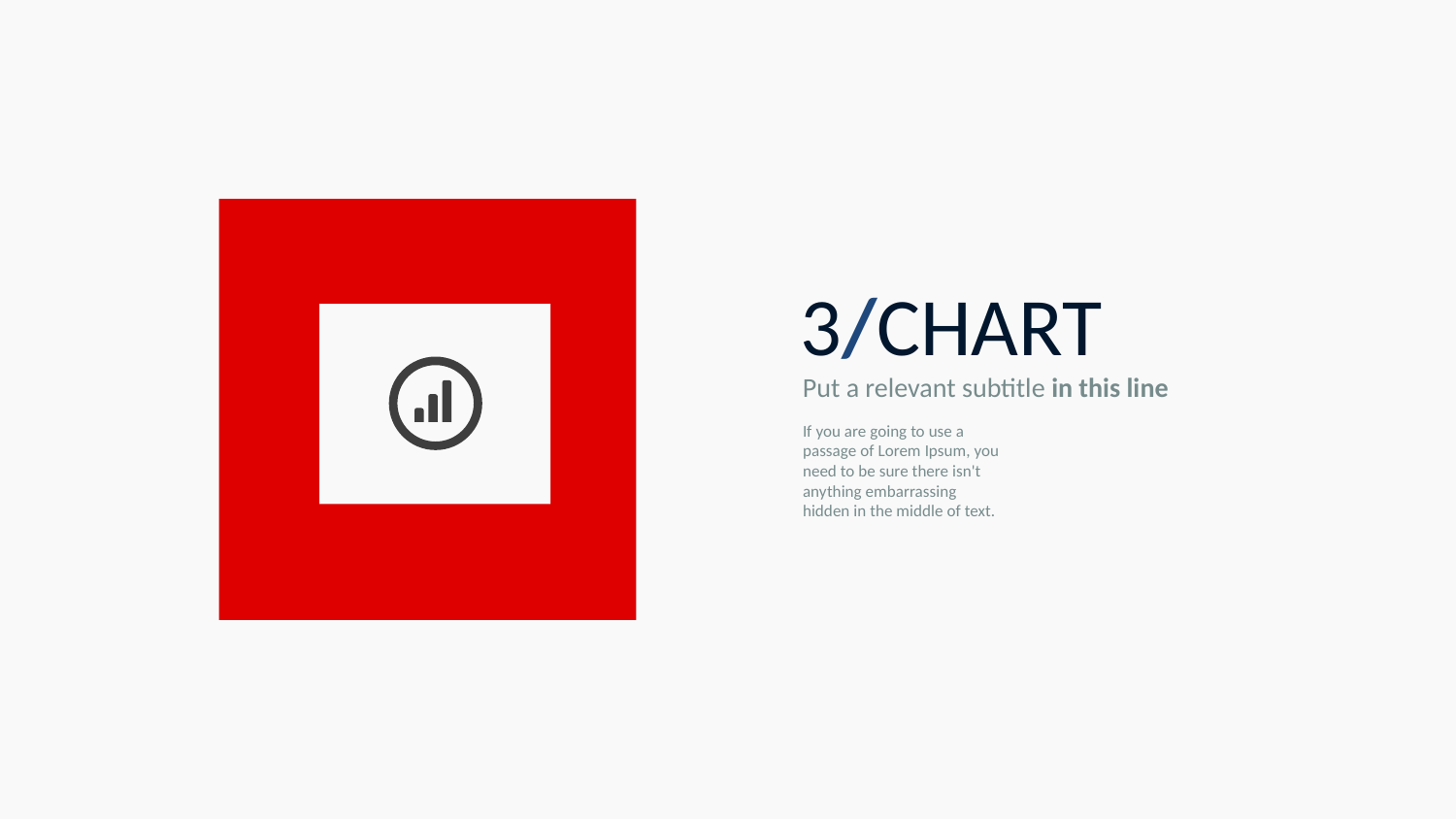

3/CHART

Put a relevant subtitle in this line
If you are going to use a passage of Lorem Ipsum, you need to be sure there isn't anything embarrassing hidden in the middle of text.